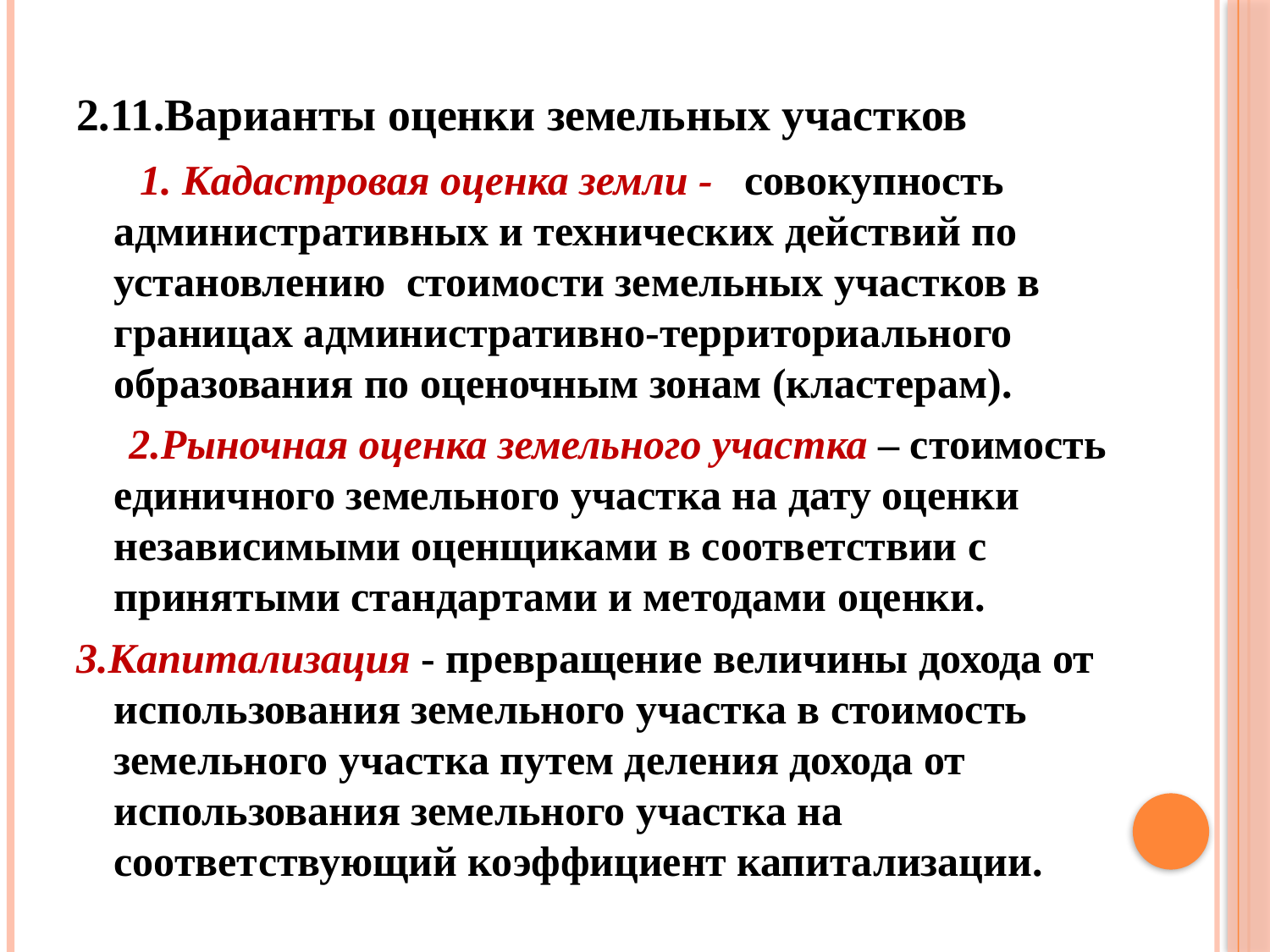

2.11.Варианты оценки земельных участков
      1. Кадастровая оценка земли -   совокупность административных и технических действий по установлению  стоимости земельных участков в границах административно-территориального образования по оценочным зонам (кластерам).
     2.Рыночная оценка земельного участка – стоимость единичного земельного участка на дату оценки независимыми оценщиками в соответствии с принятыми стандартами и методами оценки.
3.Капитализация - превращение величины дохода от использования земельного участка в стоимость земельного участка путем деления дохода от использования земельного участка на соответствующий коэффициент капитализации.